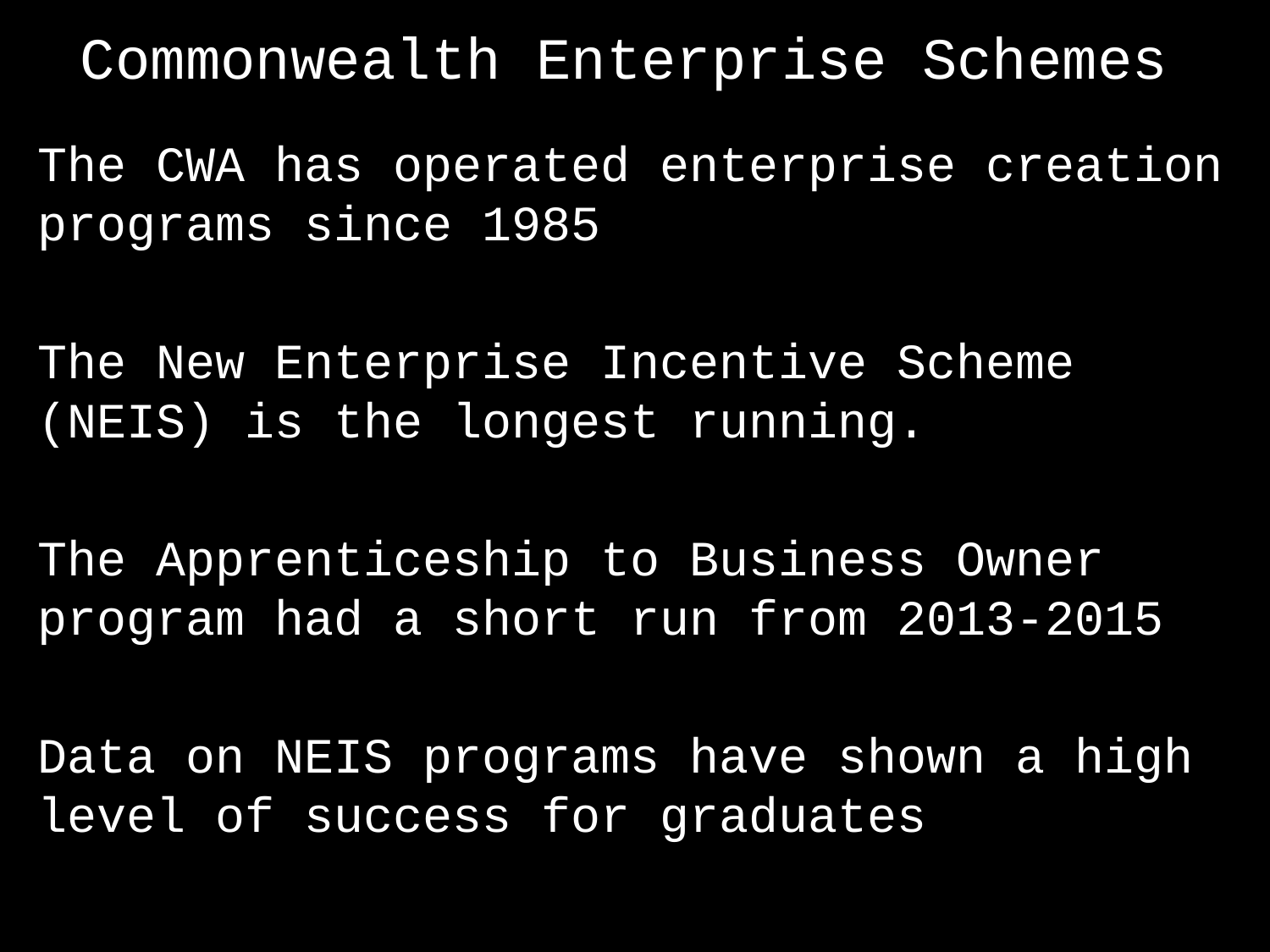

# Commonwealth Enterprise Schemes
The CWA has operated enterprise creation programs since 1985

The New Enterprise Incentive Scheme (NEIS) is the longest running.

The Apprenticeship to Business Owner program had a short run from 2013-2015

Data on NEIS programs have shown a high level of success for graduates